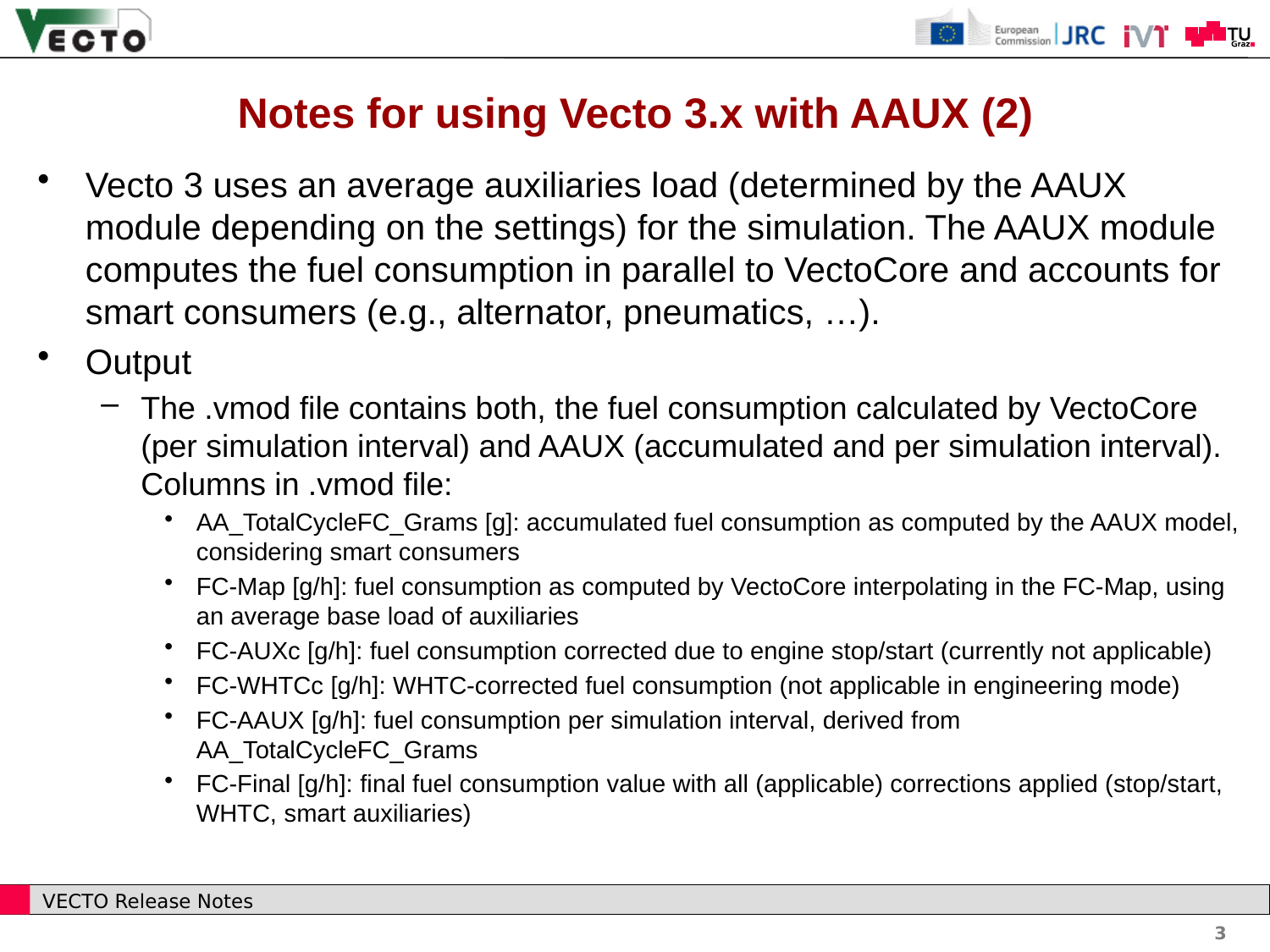

# Notes for using Vecto 3.x with AAUX (2)
Vecto 3 uses an average auxiliaries load (determined by the AAUX module depending on the settings) for the simulation. The AAUX module computes the fuel consumption in parallel to VectoCore and accounts for smart consumers (e.g., alternator, pneumatics, …).
Output
The .vmod file contains both, the fuel consumption calculated by VectoCore (per simulation interval) and AAUX (accumulated and per simulation interval).
Columns in .vmod file:
AA_TotalCycleFC_Grams [g]: accumulated fuel consumption as computed by the AAUX model, considering smart consumers
FC-Map [g/h]: fuel consumption as computed by VectoCore interpolating in the FC-Map, using an average base load of auxiliaries
FC-AUXc [g/h]: fuel consumption corrected due to engine stop/start (currently not applicable)
FC-WHTCc [g/h]: WHTC-corrected fuel consumption (not applicable in engineering mode)
FC-AAUX [g/h]: fuel consumption per simulation interval, derived from AA_TotalCycleFC_Grams
FC-Final [g/h]: final fuel consumption value with all (applicable) corrections applied (stop/start, WHTC, smart auxiliaries)